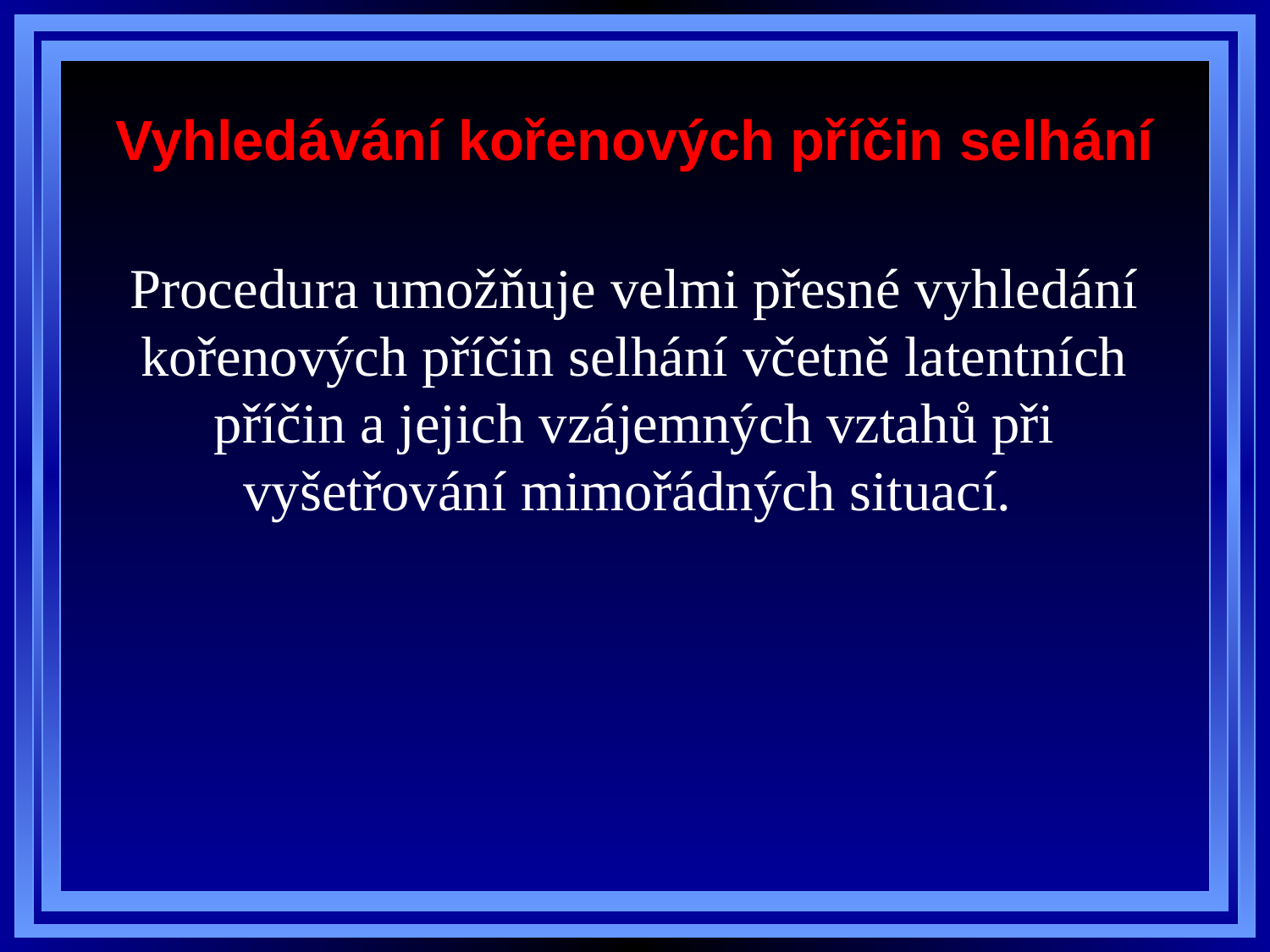

# Vyhledávání kořenových příčin selhání

Procedura umožňuje velmi přesné vyhledání kořenových příčin selhání včetně latentních příčin a jejich vzájemných vztahů při vyšetřování mimořádných situací.